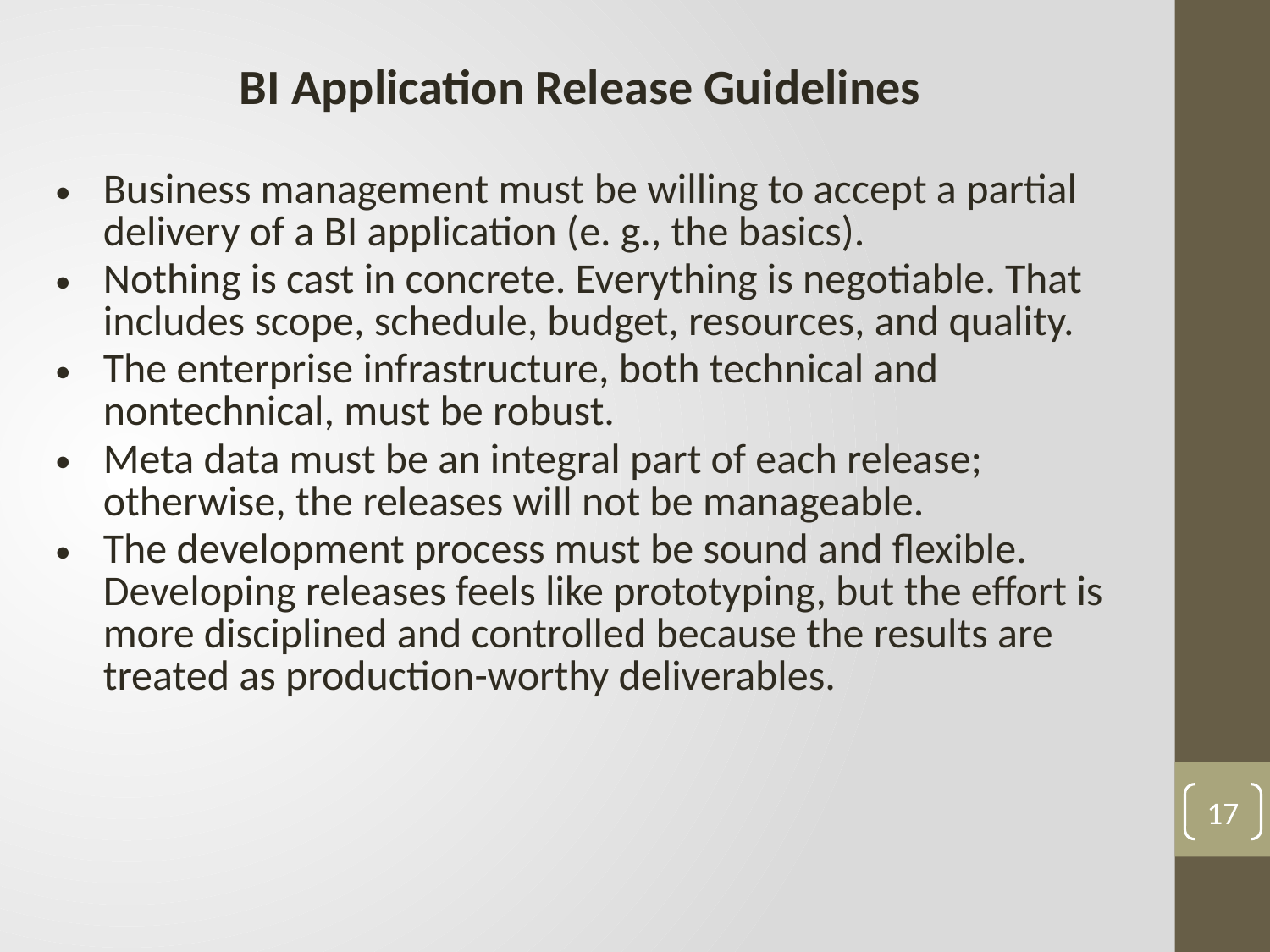

BI Application Release Guidelines
| Business management must be willing to accept a partial delivery of a BI application (e. g., the basics). |
| --- |
| Nothing is cast in concrete. Everything is negotiable. That includes scope, schedule, budget, resources, and quality. |
| The enterprise infrastructure, both technical and nontechnical, must be robust. |
| Meta data must be an integral part of each release; otherwise, the releases will not be manageable. |
| The development process must be sound and flexible. Developing releases feels like prototyping, but the effort is more disciplined and controlled because the results are treated as production-worthy deliverables. |
|  |
|  |
|  |
|  |
|  |
17